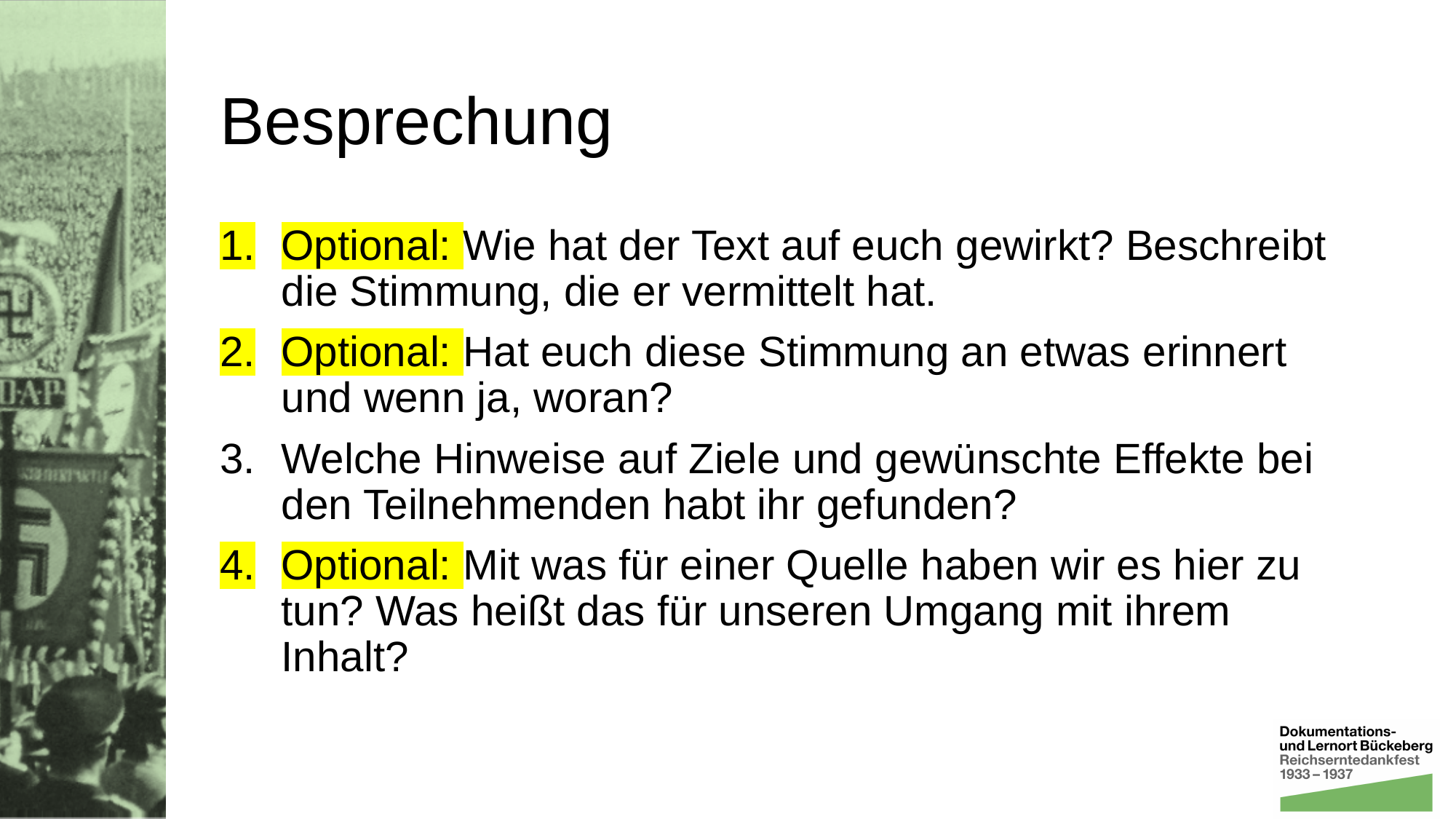

# Besprechung
Optional: Wie hat der Text auf euch gewirkt? Beschreibt die Stimmung, die er vermittelt hat.
Optional: Hat euch diese Stimmung an etwas erinnert und wenn ja, woran?
Welche Hinweise auf Ziele und gewünschte Effekte bei den Teilnehmenden habt ihr gefunden?
Optional: Mit was für einer Quelle haben wir es hier zu tun? Was heißt das für unseren Umgang mit ihrem Inhalt?